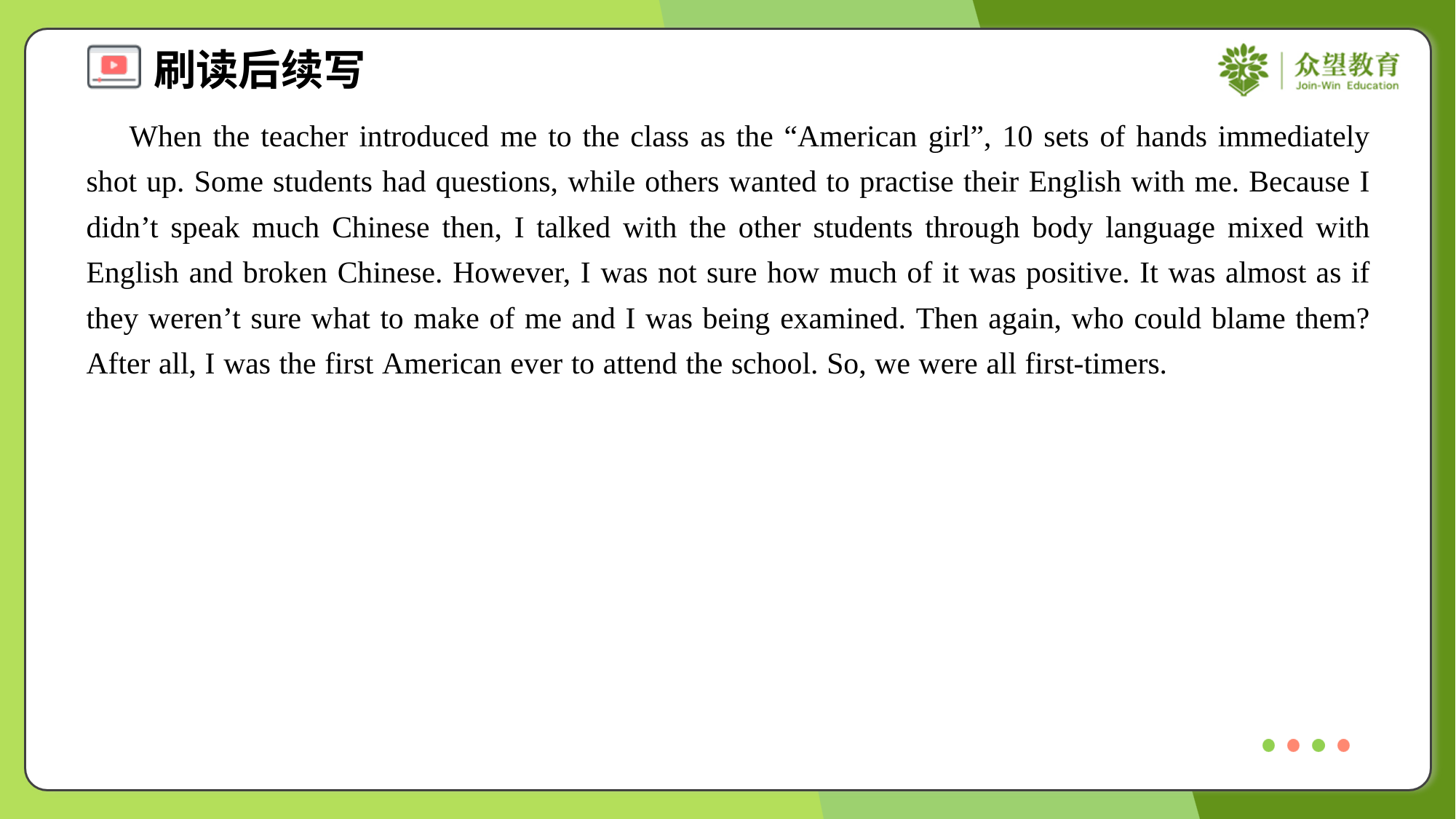

When the teacher introduced me to the class as the “American girl”, 10 sets of hands immediately shot up. Some students had questions, while others wanted to practise their English with me. Because I didn’t speak much Chinese then, I talked with the other students through body language mixed with English and broken Chinese. However, I was not sure how much of it was positive. It was almost as if they weren’t sure what to make of me and I was being examined. Then again, who could blame them? After all, I was the first American ever to attend the school. So, we were all first-timers.